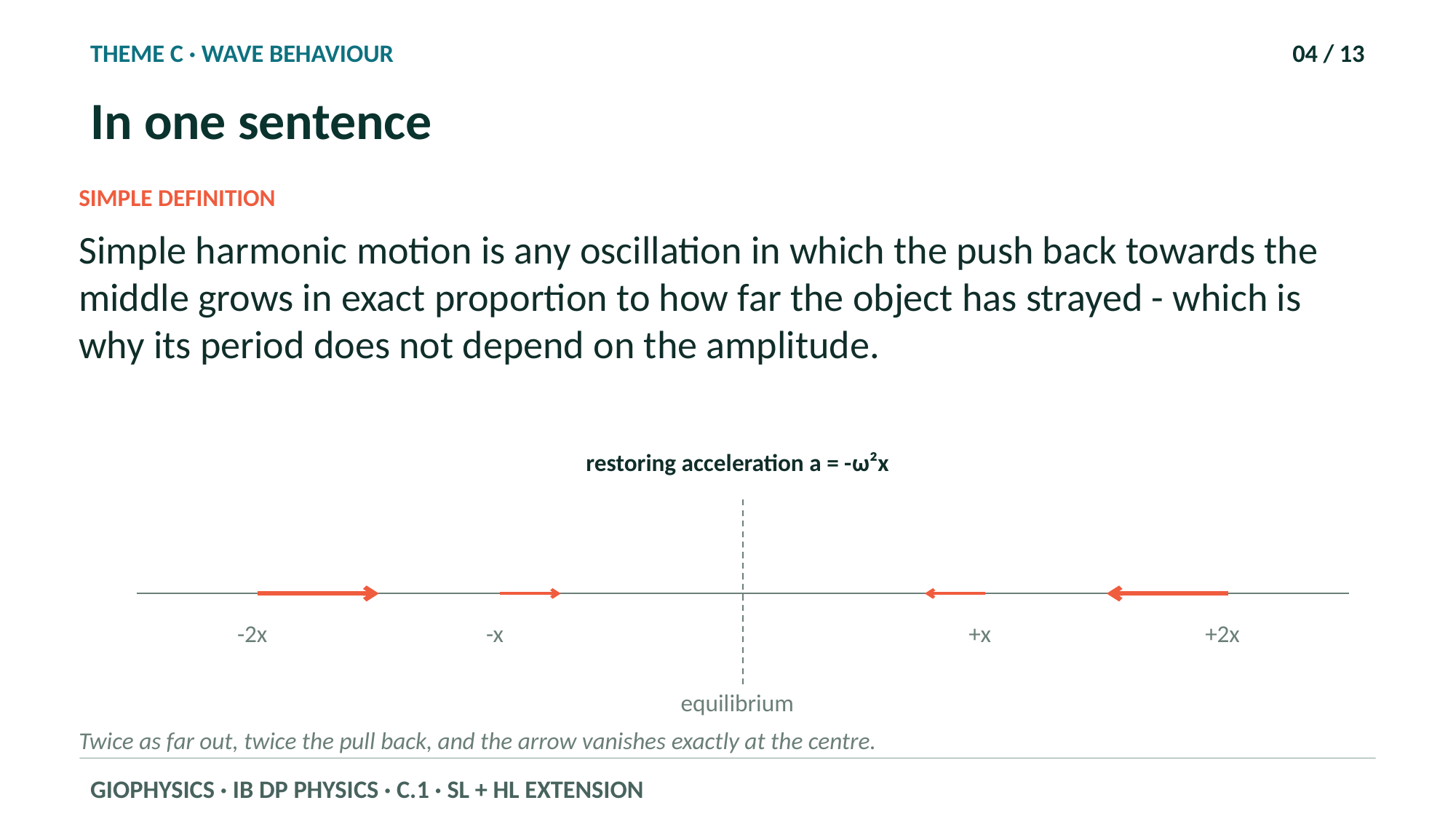

THEME C · WAVE BEHAVIOUR
04 / 13
In one sentence
SIMPLE DEFINITION
Simple harmonic motion is any oscillation in which the push back towards the middle grows in exact proportion to how far the object has strayed - which is why its period does not depend on the amplitude.
restoring acceleration a = -ω²x
-2x
-x
+x
+2x
equilibrium
Twice as far out, twice the pull back, and the arrow vanishes exactly at the centre.

GIOPHYSICS · IB DP PHYSICS · C.1 · SL + HL EXTENSION